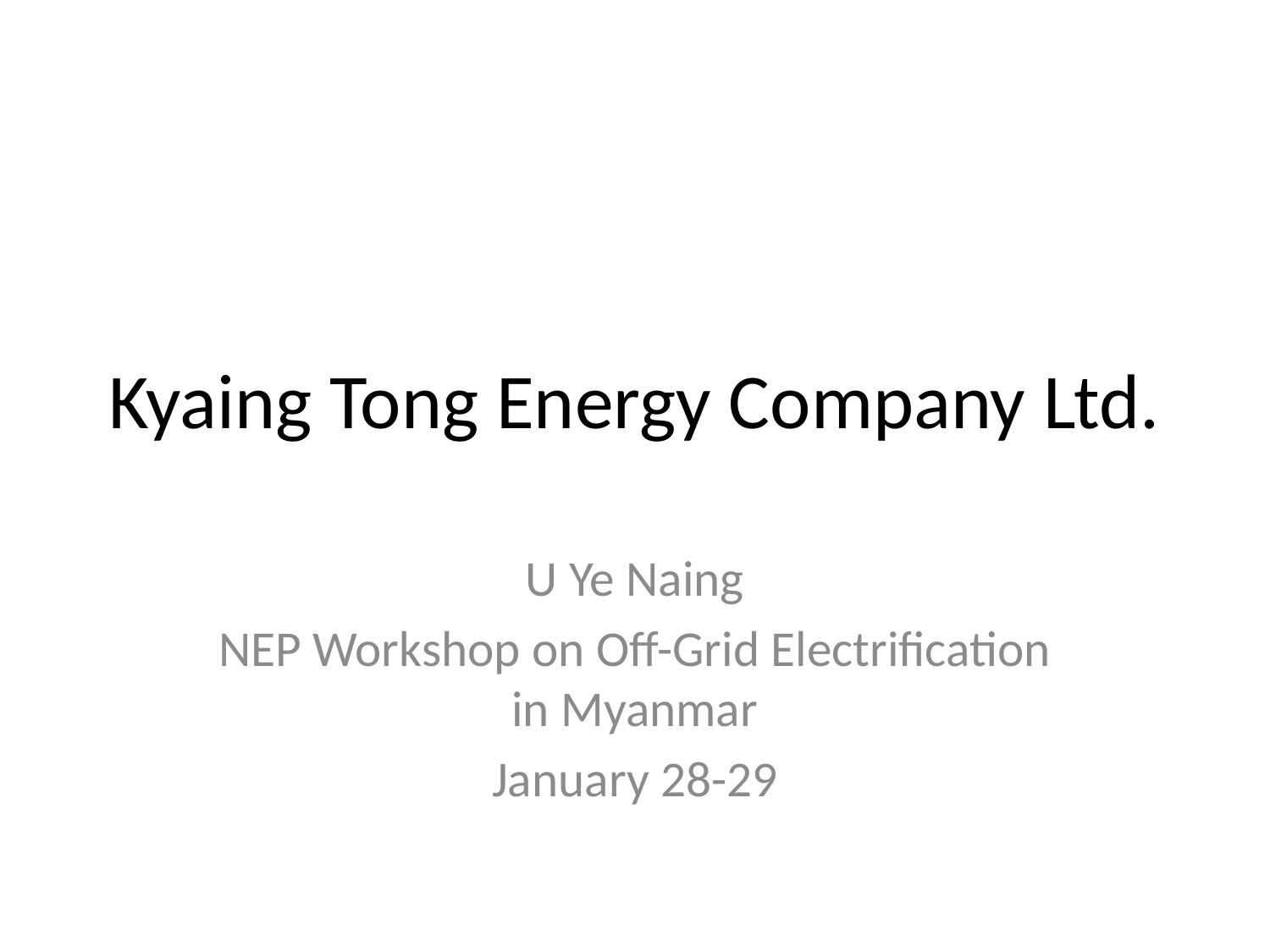

# Kyaing Tong Energy Company Ltd.
U Ye Naing
NEP Workshop on Off-Grid Electrification in Myanmar
January 28-29